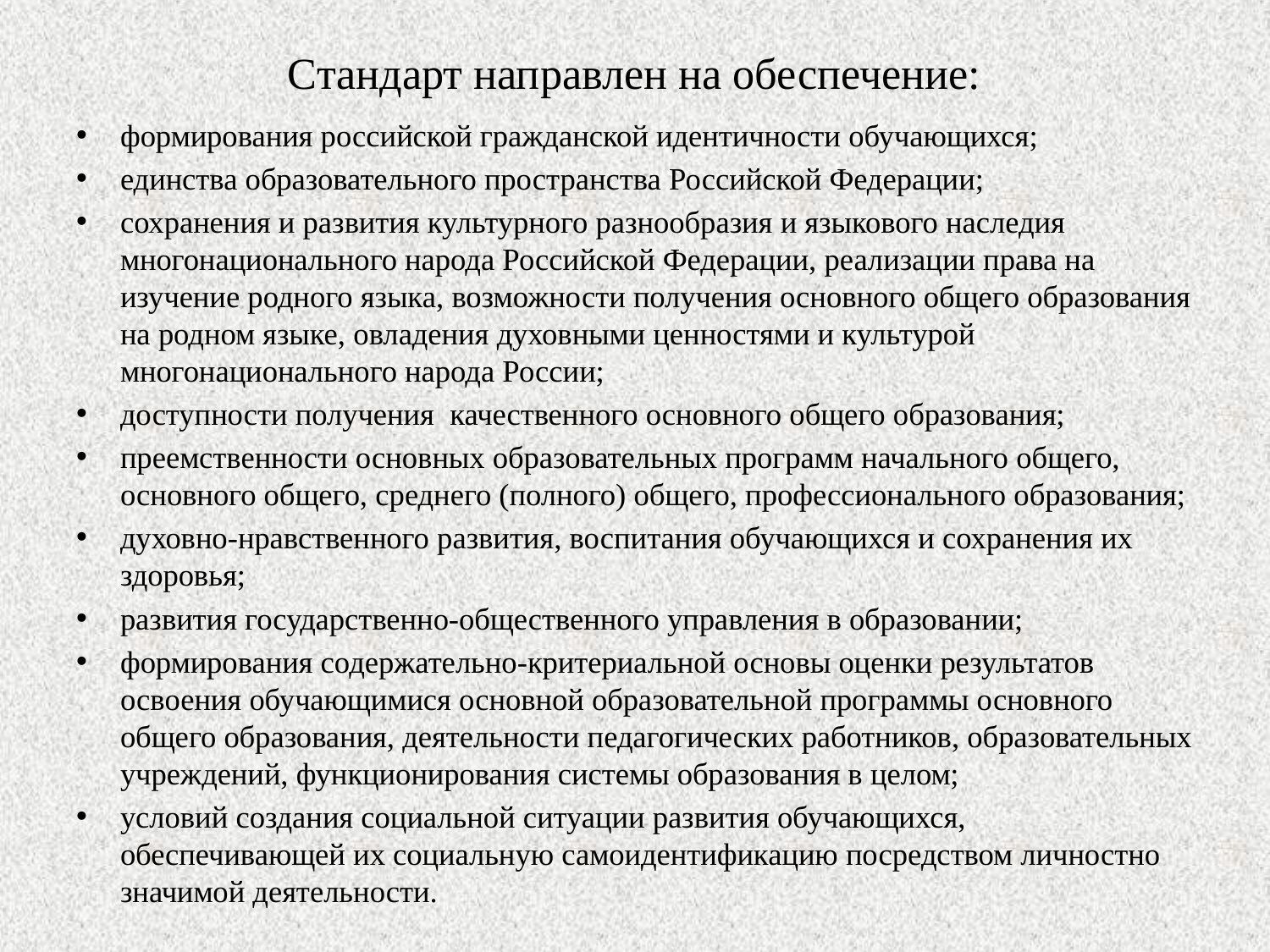

# Стандарт направлен на обеспечение:
формирования российской гражданской идентичности обучающихся;
единства образовательного пространства Российской Федерации;
сохранения и развития культурного разнообразия и языкового наследия многонационального народа Российской Федерации, реализации права на изучение родного языка, возможности получения основного общего образования на родном языке, овладения духовными ценностями и культурой многонационального народа России;
доступности получения  качественного основного общего образования;
преемственности основных образовательных программ начального общего, основного общего, среднего (полного) общего, профессионального образования;
духовно-нравственного развития, воспитания обучающихся и сохранения их здоровья;
развития государственно-общественного управления в образовании;
формирования содержательно-критериальной основы оценки результатов освоения обучающимися основной образовательной программы основного общего образования, деятельности педагогических работников, образовательных учреждений, функционирования системы образования в целом;
условий создания социальной ситуации развития обучающихся, обеспечивающей их социальную самоидентификацию посредством личностно значимой деятельности.